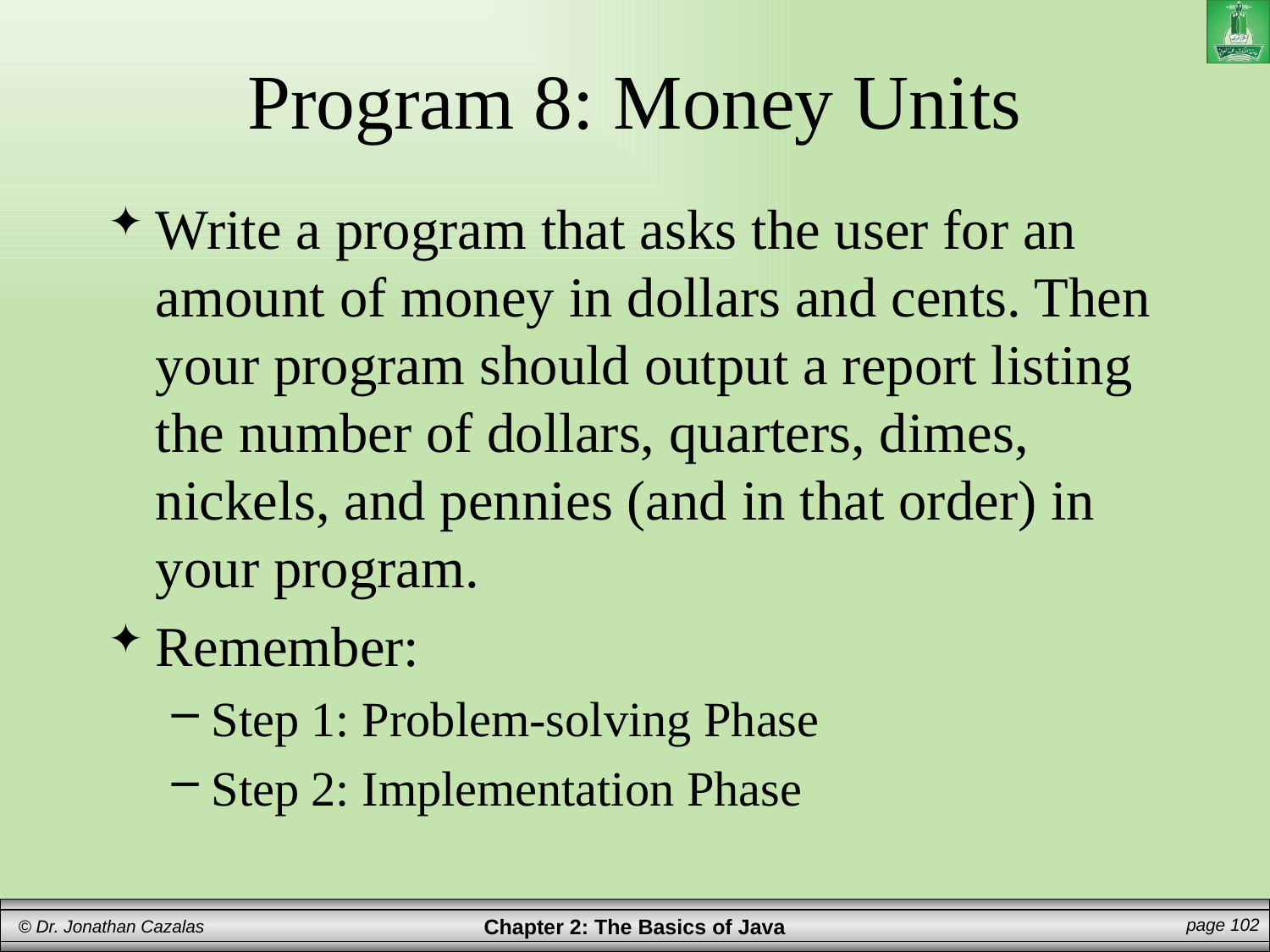

# Program 8: Money Units
Write a program that asks the user for an amount of money in dollars and cents. Then your program should output a report listing the number of dollars, quarters, dimes, nickels, and pennies (and in that order) in your program.
Remember:
Step 1: Problem-solving Phase
Step 2: Implementation Phase